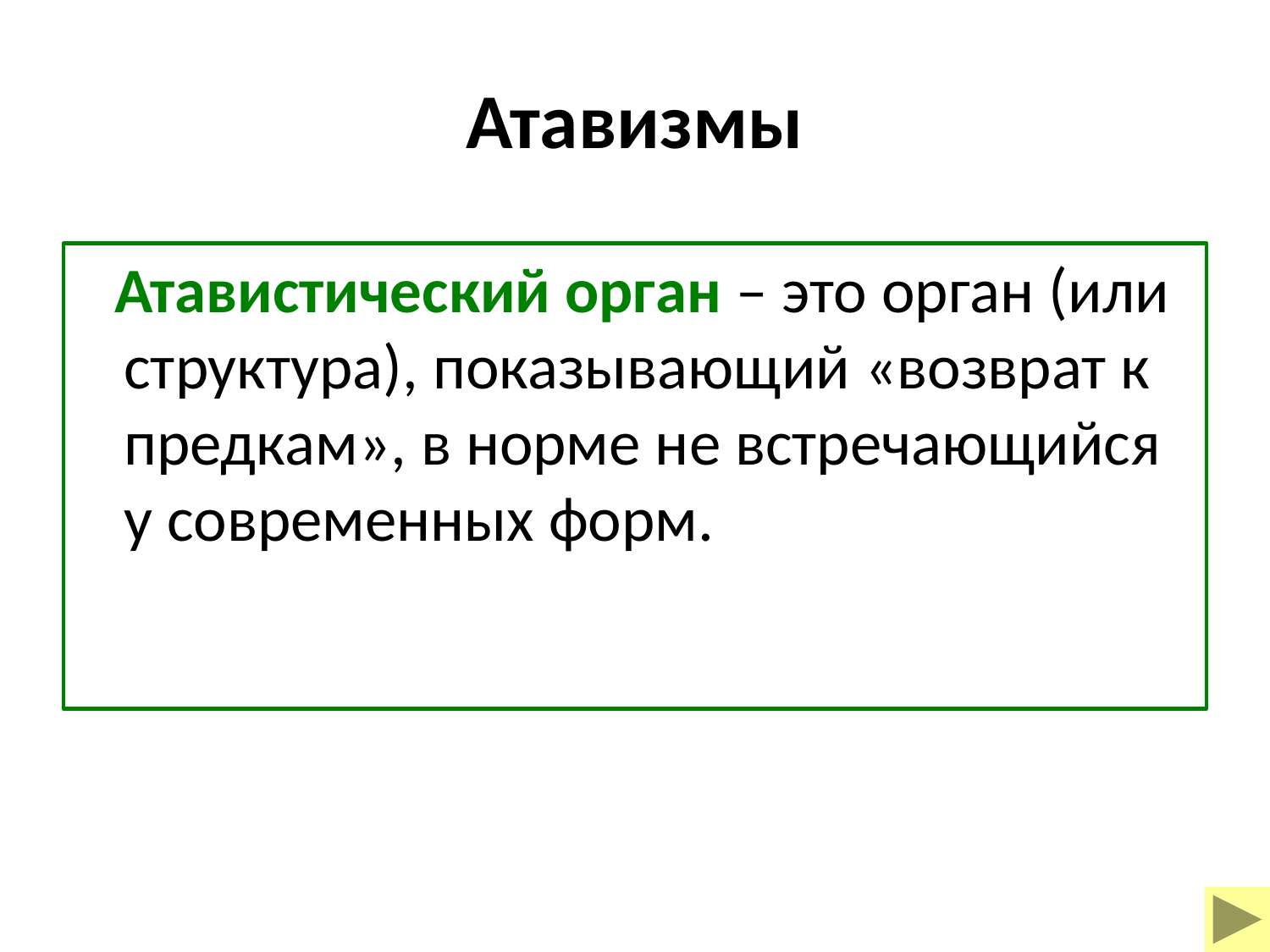

# Атавизмы
   Атавистический орган – это орган (или структура), показывающий «возврат к предкам», в норме не встречающийся у современных форм.